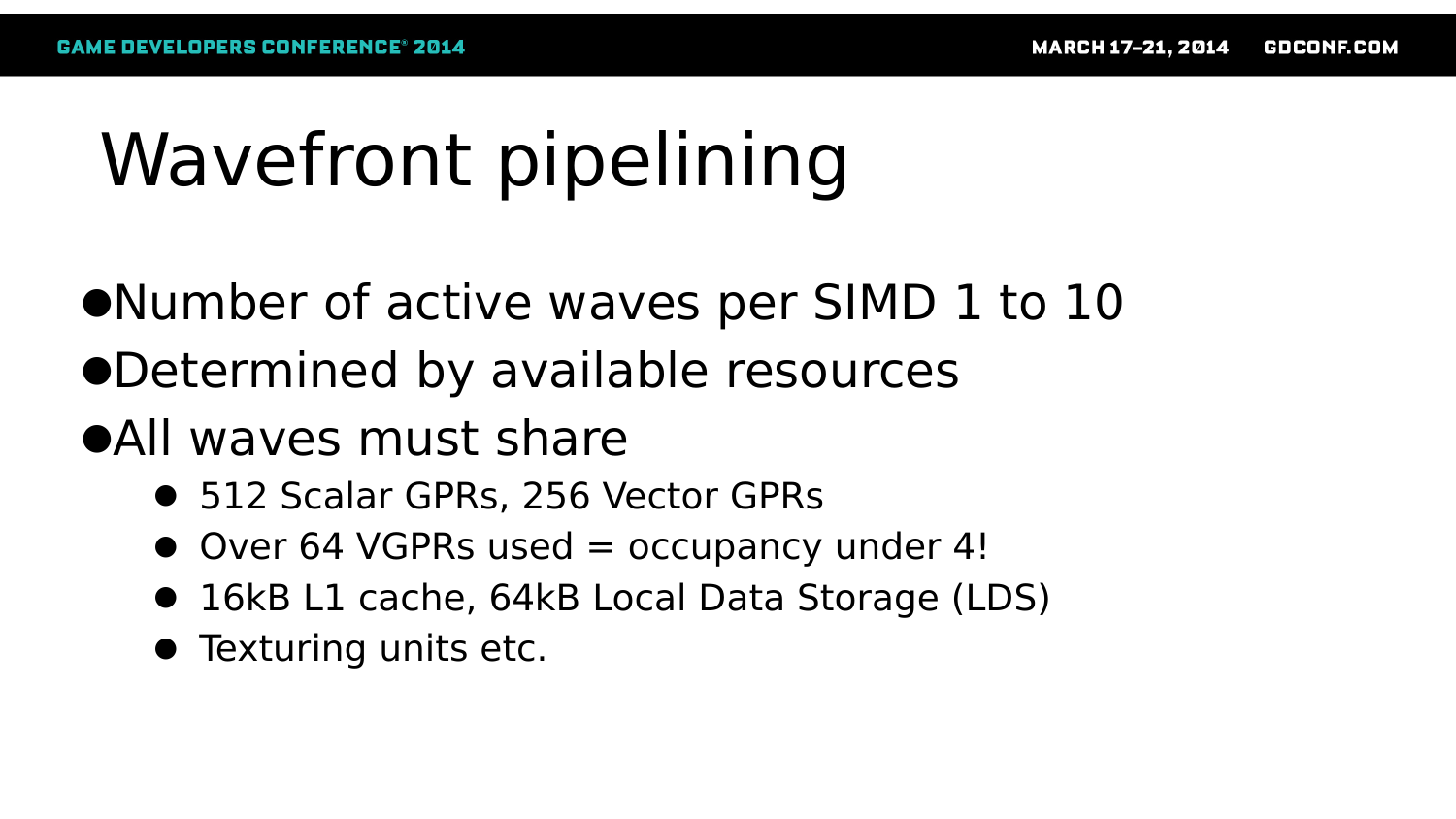

# Wavefront pipelining
Number of active waves per SIMD 1 to 10
Determined by available resources
All waves must share
512 Scalar GPRs, 256 Vector GPRs
Over 64 VGPRs used = occupancy under 4!
16kB L1 cache, 64kB Local Data Storage (LDS)
Texturing units etc.